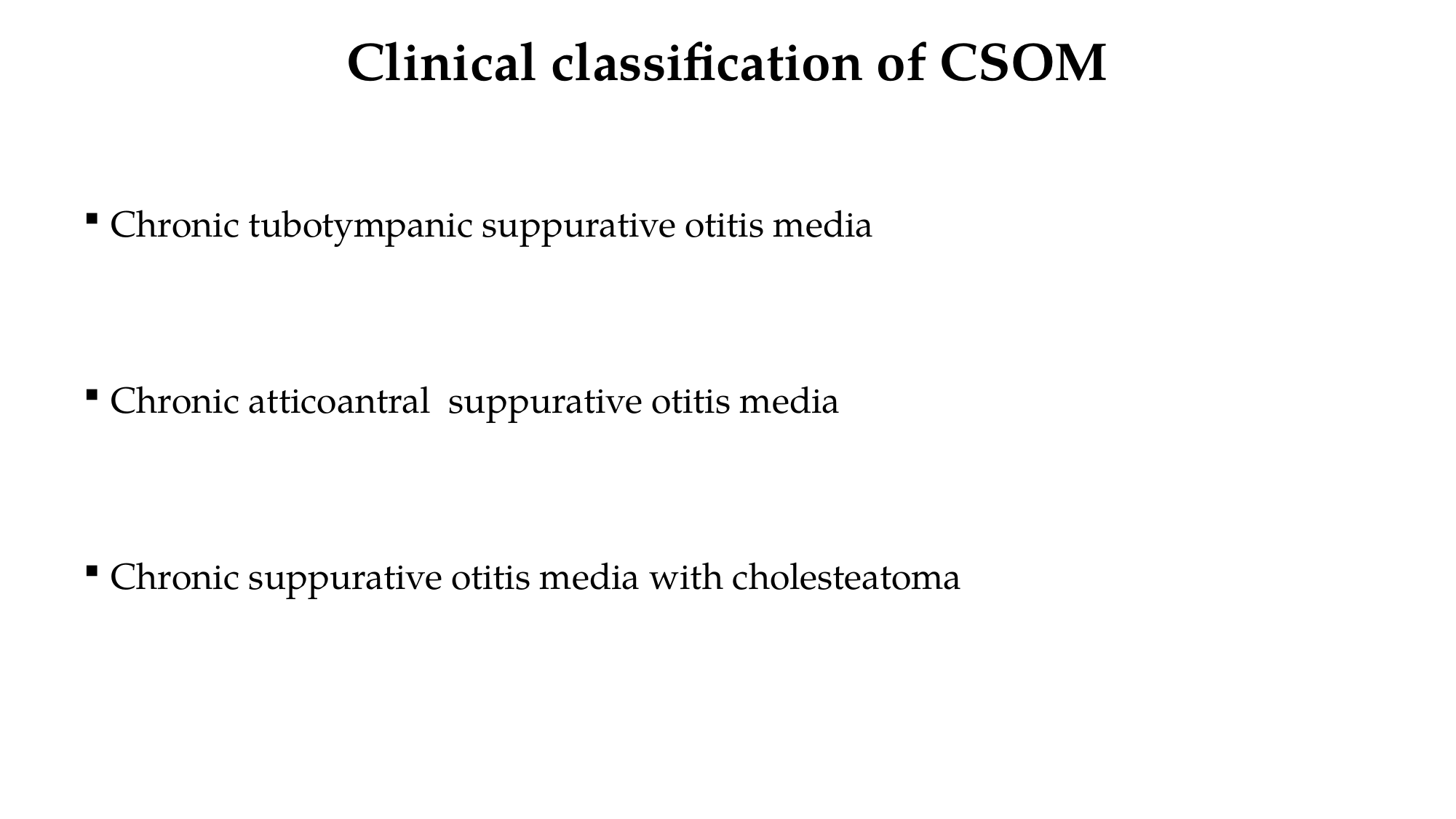

Clinical classification of CSOM
Chronic tubotympanic suppurative otitis media

Chronic atticoantral  suppurative otitis media

Chronic suppurative otitis media with cholesteatoma